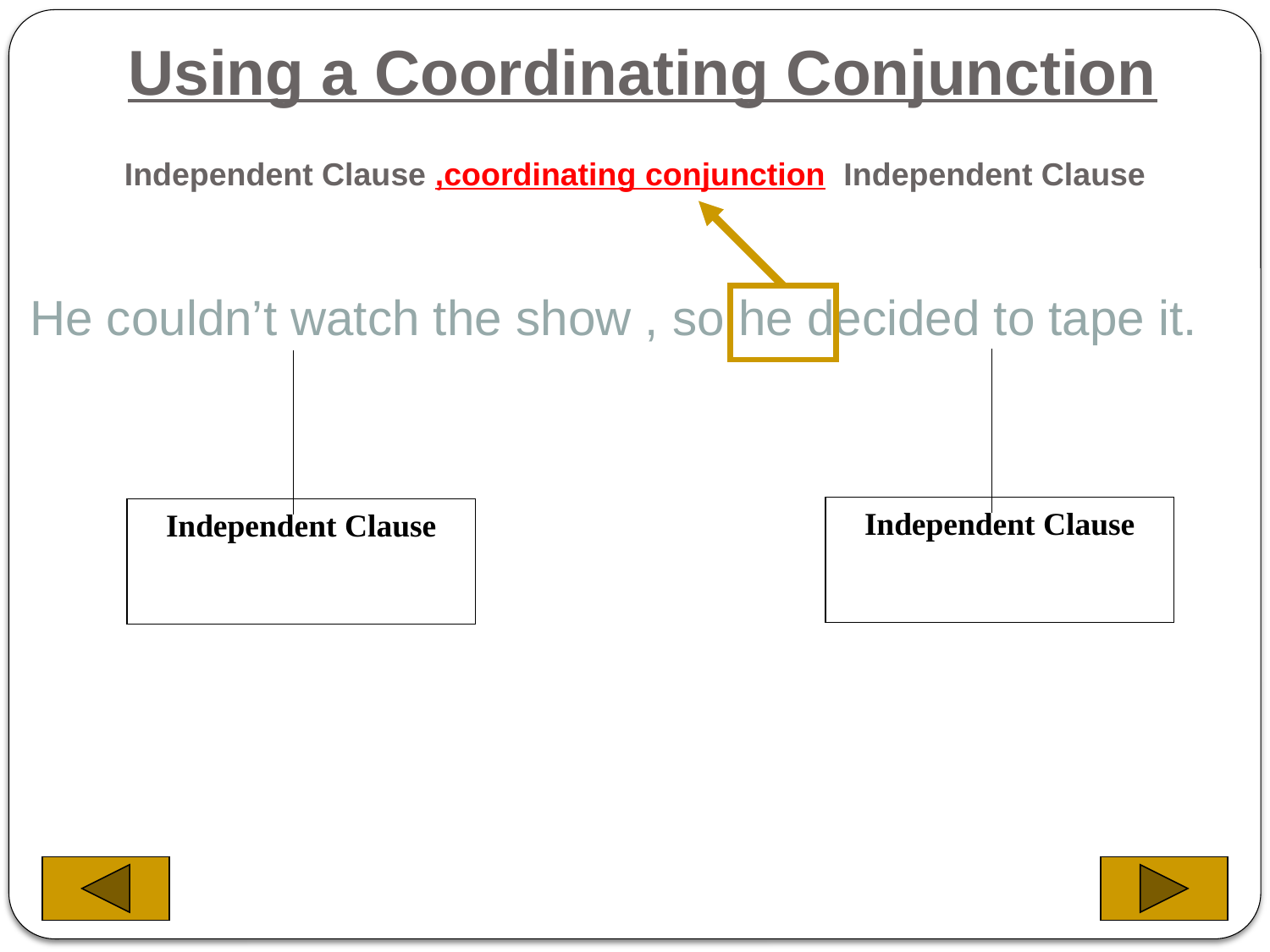

# Using a Coordinating Conjunction
Independent Clause ,coordinating conjunction  Independent Clause

 He couldn’t watch the show , so he decided to tape it.

Independent Clause
Independent Clause